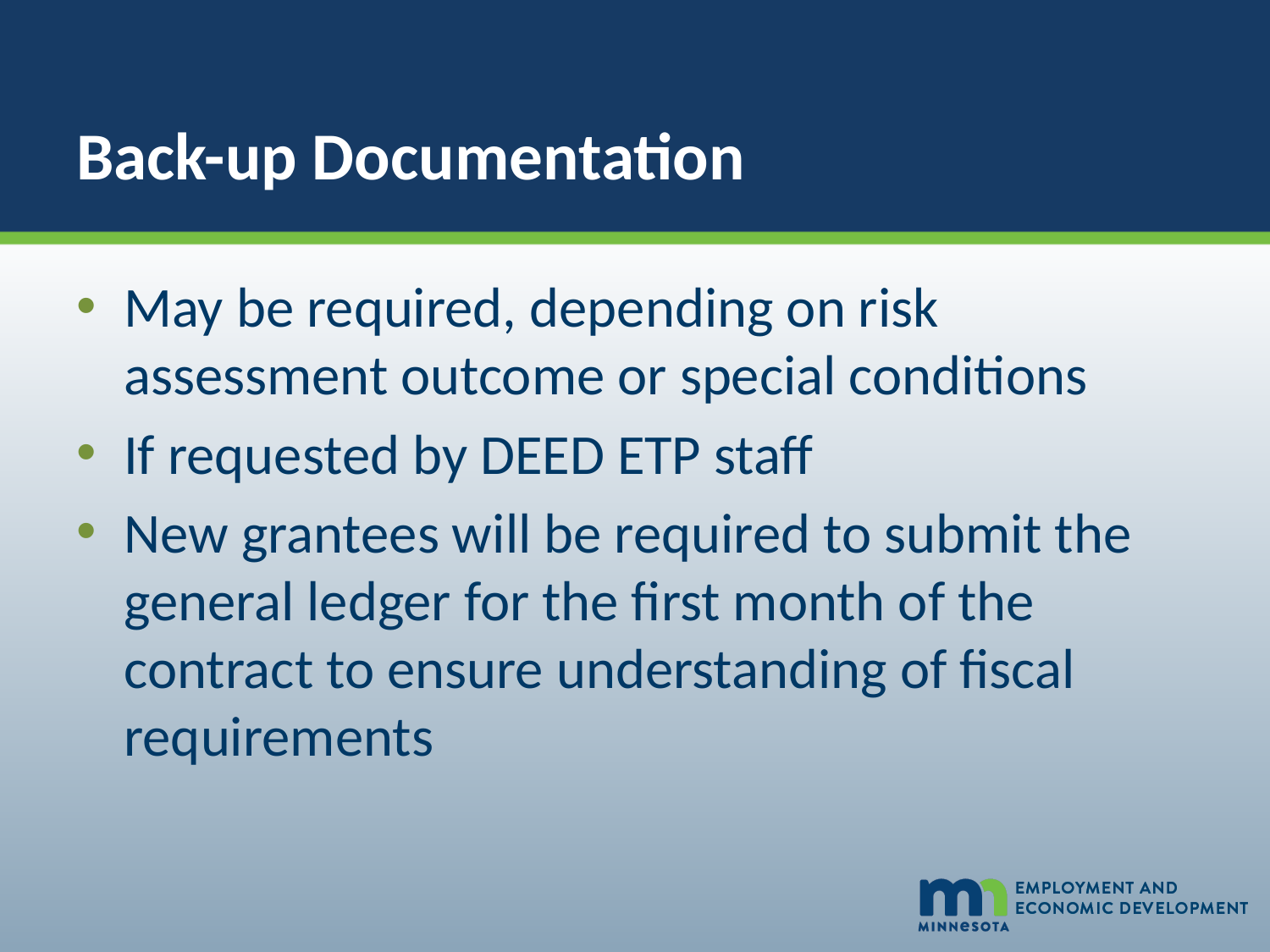

# Back-up Documentation
May be required, depending on risk assessment outcome or special conditions
If requested by DEED ETP staff
New grantees will be required to submit the general ledger for the first month of the contract to ensure understanding of fiscal requirements